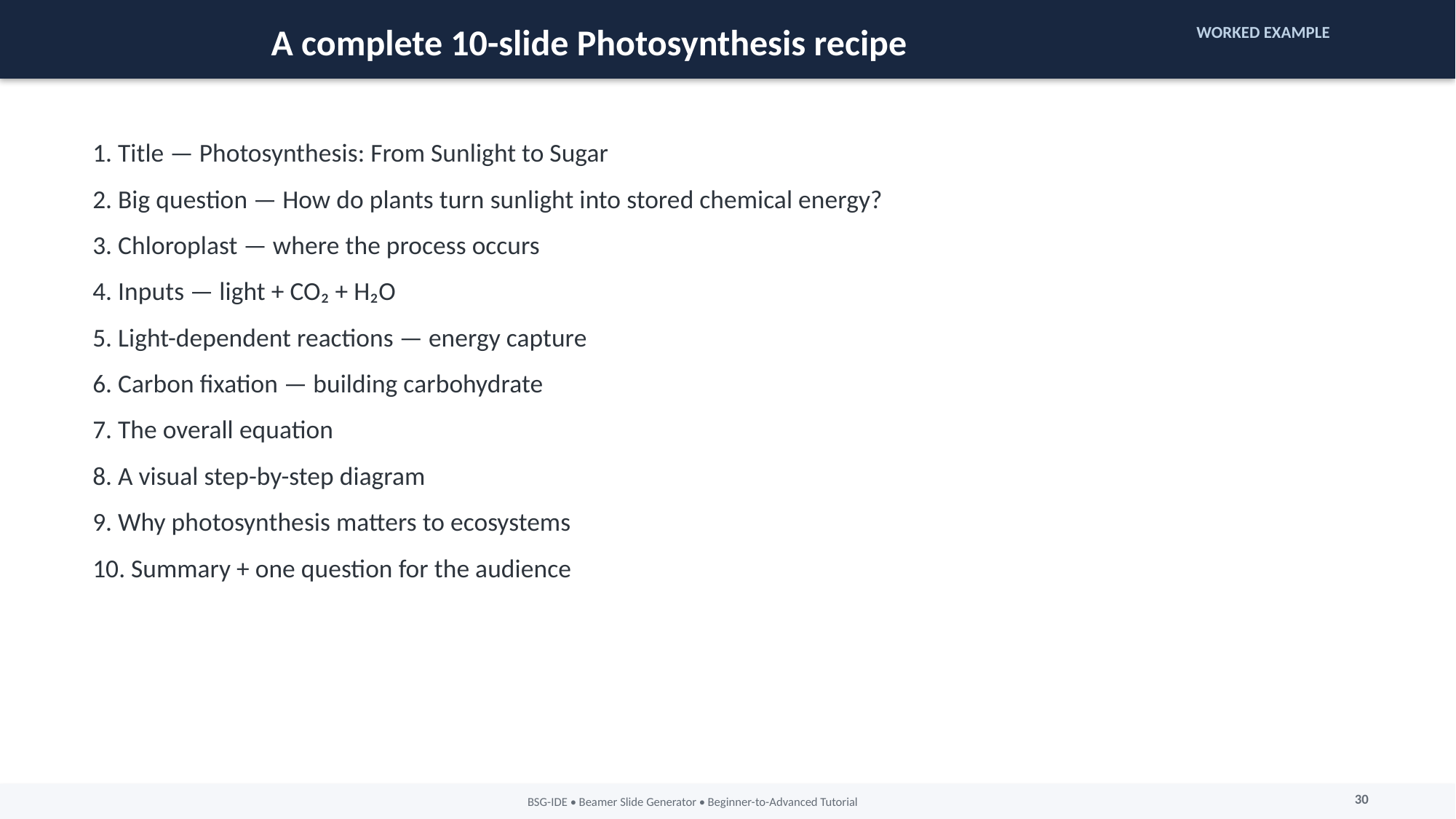

A complete 10-slide Photosynthesis recipe
WORKED EXAMPLE
1. Title — Photosynthesis: From Sunlight to Sugar
2. Big question — How do plants turn sunlight into stored chemical energy?
3. Chloroplast — where the process occurs
4. Inputs — light + CO₂ + H₂O
5. Light-dependent reactions — energy capture
6. Carbon fixation — building carbohydrate
7. The overall equation
8. A visual step-by-step diagram
9. Why photosynthesis matters to ecosystems
10. Summary + one question for the audience

30
BSG-IDE • Beamer Slide Generator • Beginner-to-Advanced Tutorial